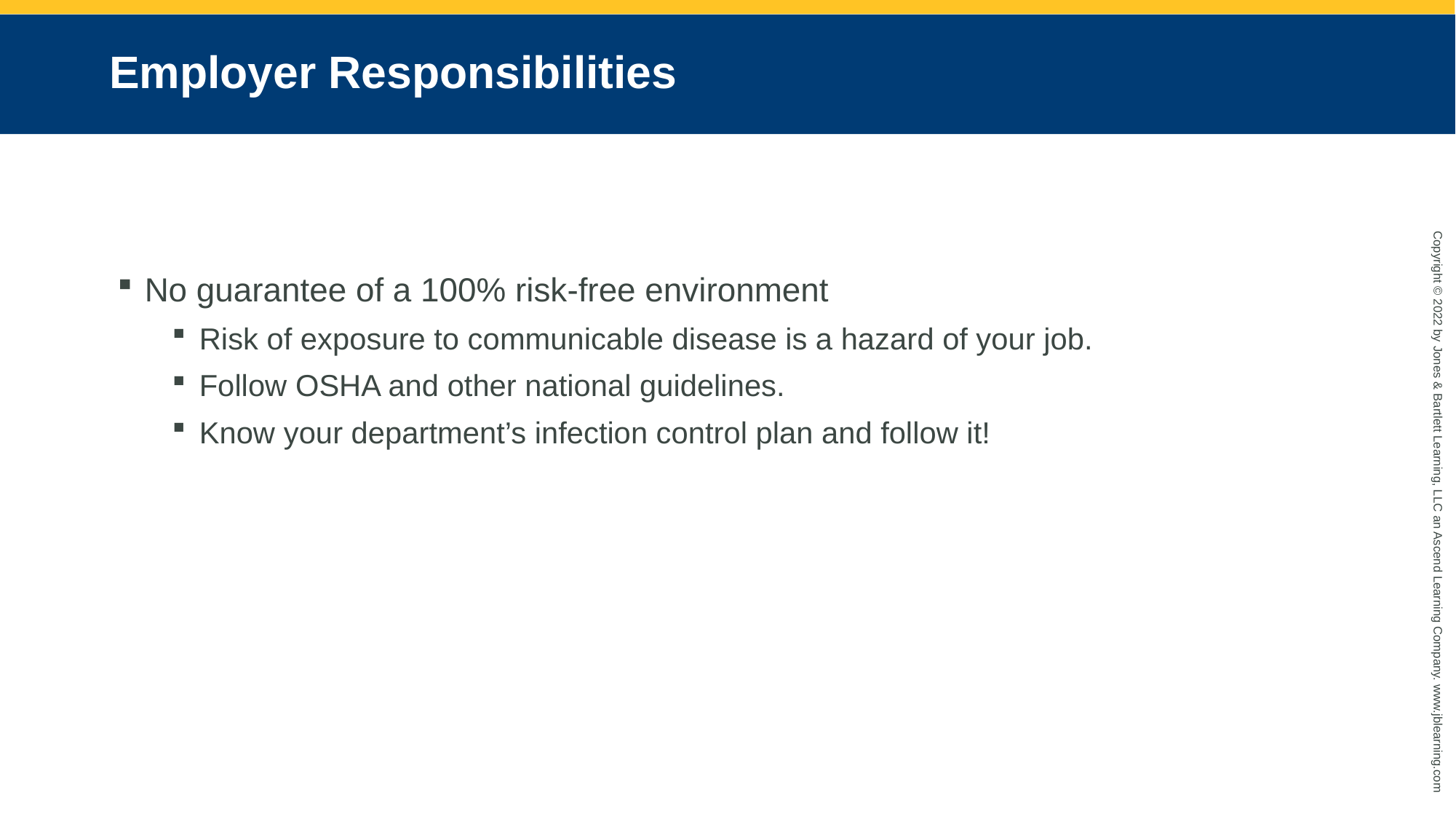

# Employer Responsibilities
No guarantee of a 100% risk-free environment
Risk of exposure to communicable disease is a hazard of your job.
Follow OSHA and other national guidelines.
Know your department’s infection control plan and follow it!